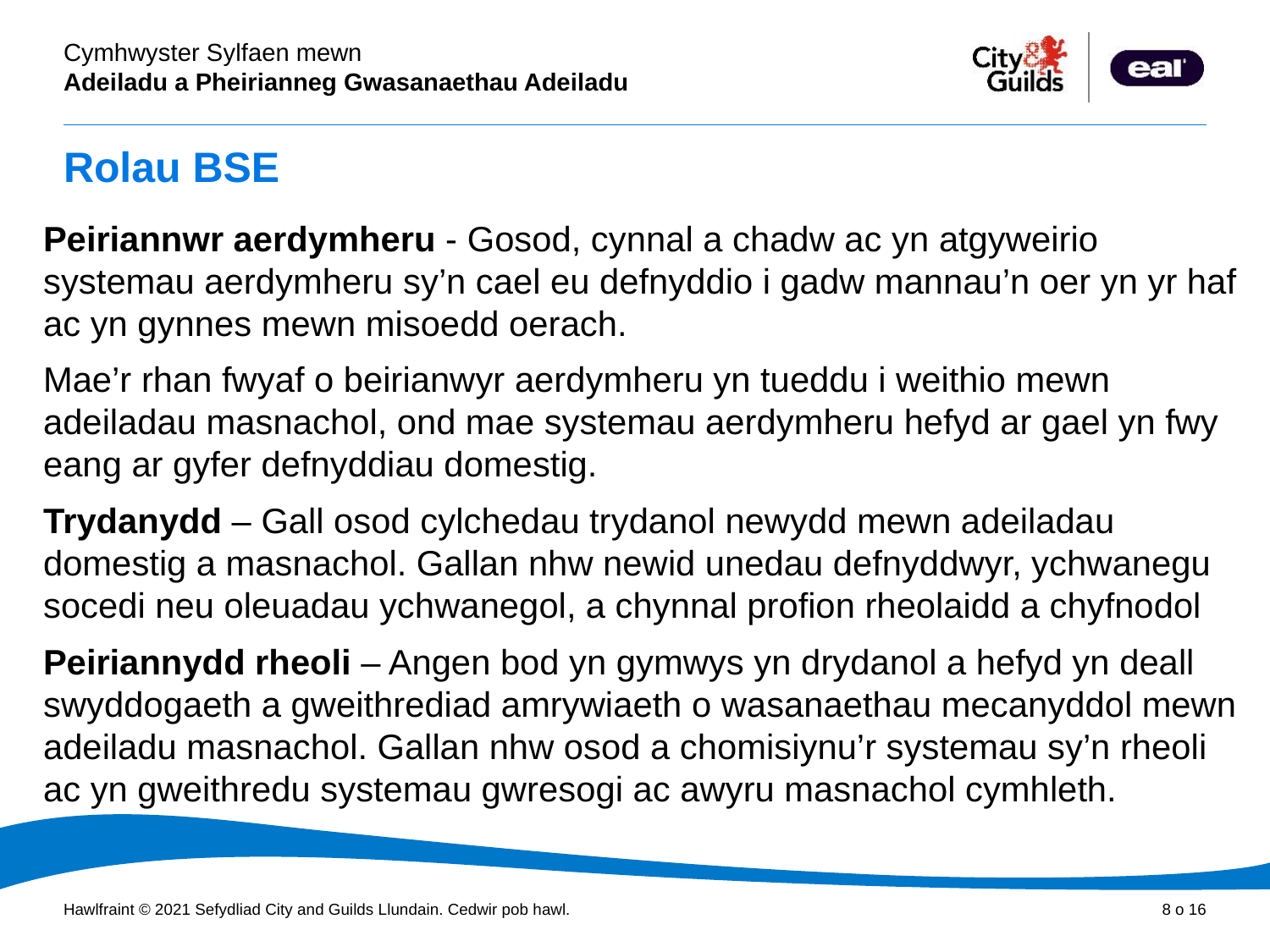

# Rolau BSE
Peiriannwr aerdymheru - Gosod, cynnal a chadw ac yn atgyweirio systemau aerdymheru sy’n cael eu defnyddio i gadw mannau’n oer yn yr haf ac yn gynnes mewn misoedd oerach.
Mae’r rhan fwyaf o beirianwyr aerdymheru yn tueddu i weithio mewn adeiladau masnachol, ond mae systemau aerdymheru hefyd ar gael yn fwy eang ar gyfer defnyddiau domestig.
Trydanydd – Gall osod cylchedau trydanol newydd mewn adeiladau domestig a masnachol. Gallan nhw newid unedau defnyddwyr, ychwanegu socedi neu oleuadau ychwanegol, a chynnal profion rheolaidd a chyfnodol
Peiriannydd rheoli – Angen bod yn gymwys yn drydanol a hefyd yn deall swyddogaeth a gweithrediad amrywiaeth o wasanaethau mecanyddol mewn adeiladu masnachol. Gallan nhw osod a chomisiynu’r systemau sy’n rheoli ac yn gweithredu systemau gwresogi ac awyru masnachol cymhleth.